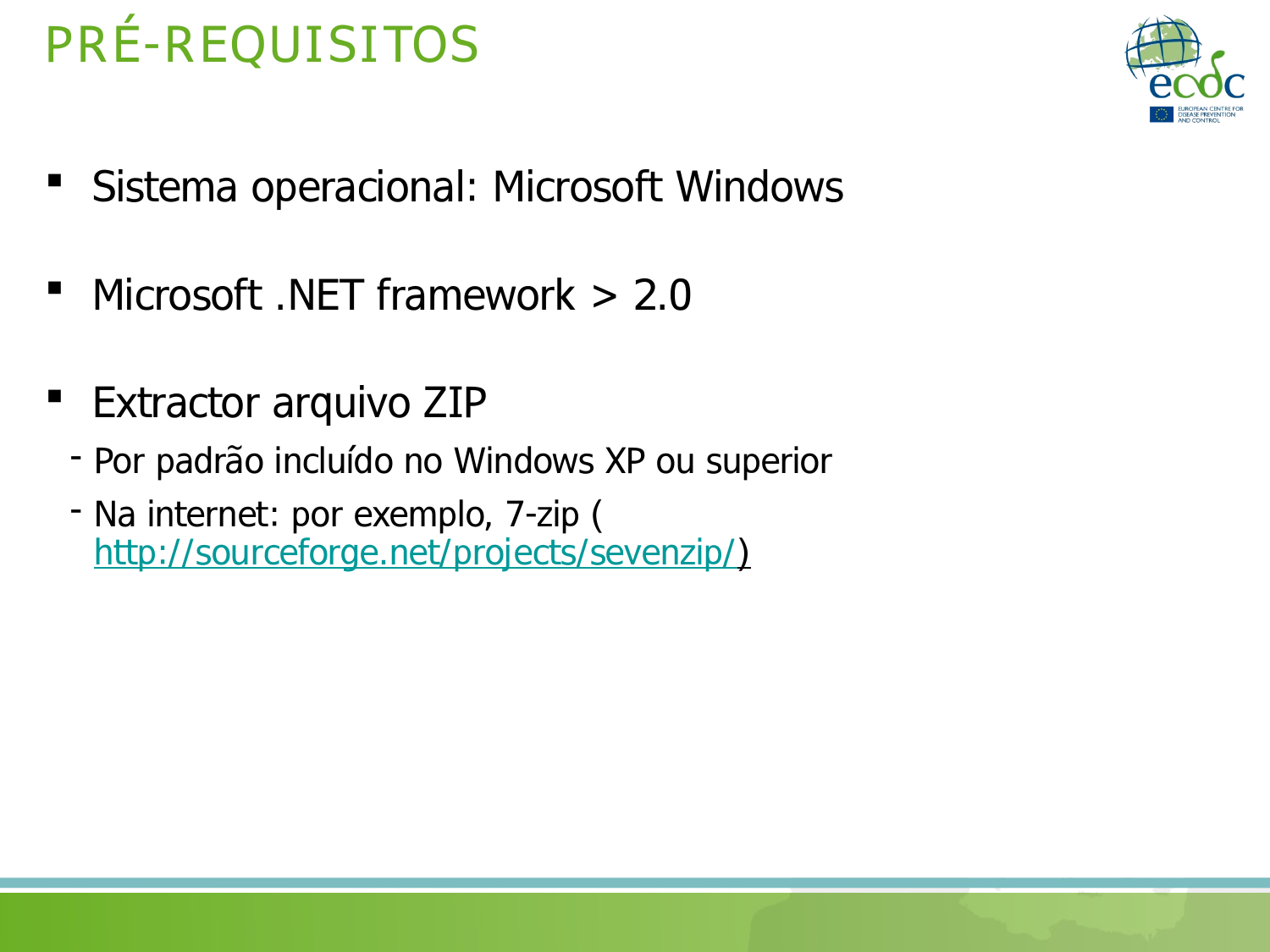

# PRÉ-REQUISITOS
Sistema operacional: Microsoft Windows

Microsoft .NET framework > 2.0

Extractor arquivo ZIP
Por padrão incluído no Windows XP ou superior
Na internet: por exemplo, 7-zip (http://sourceforge.net/projects/sevenzip/)